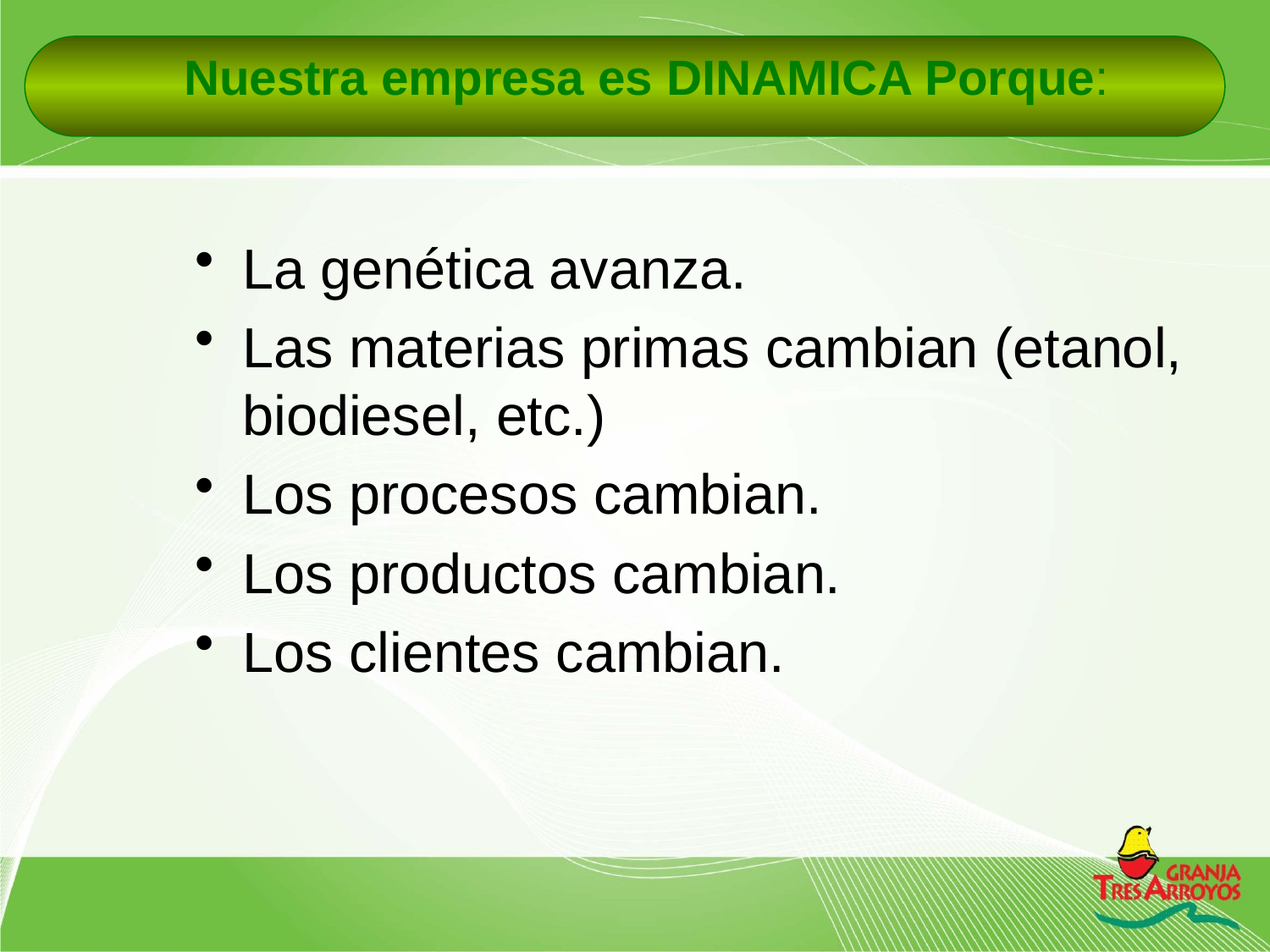

# Nuestra empresa es DINAMICA Porque:

La genética avanza.
Las materias primas cambian (etanol, biodiesel, etc.)
Los procesos cambian.
Los productos cambian.
Los clientes cambian.